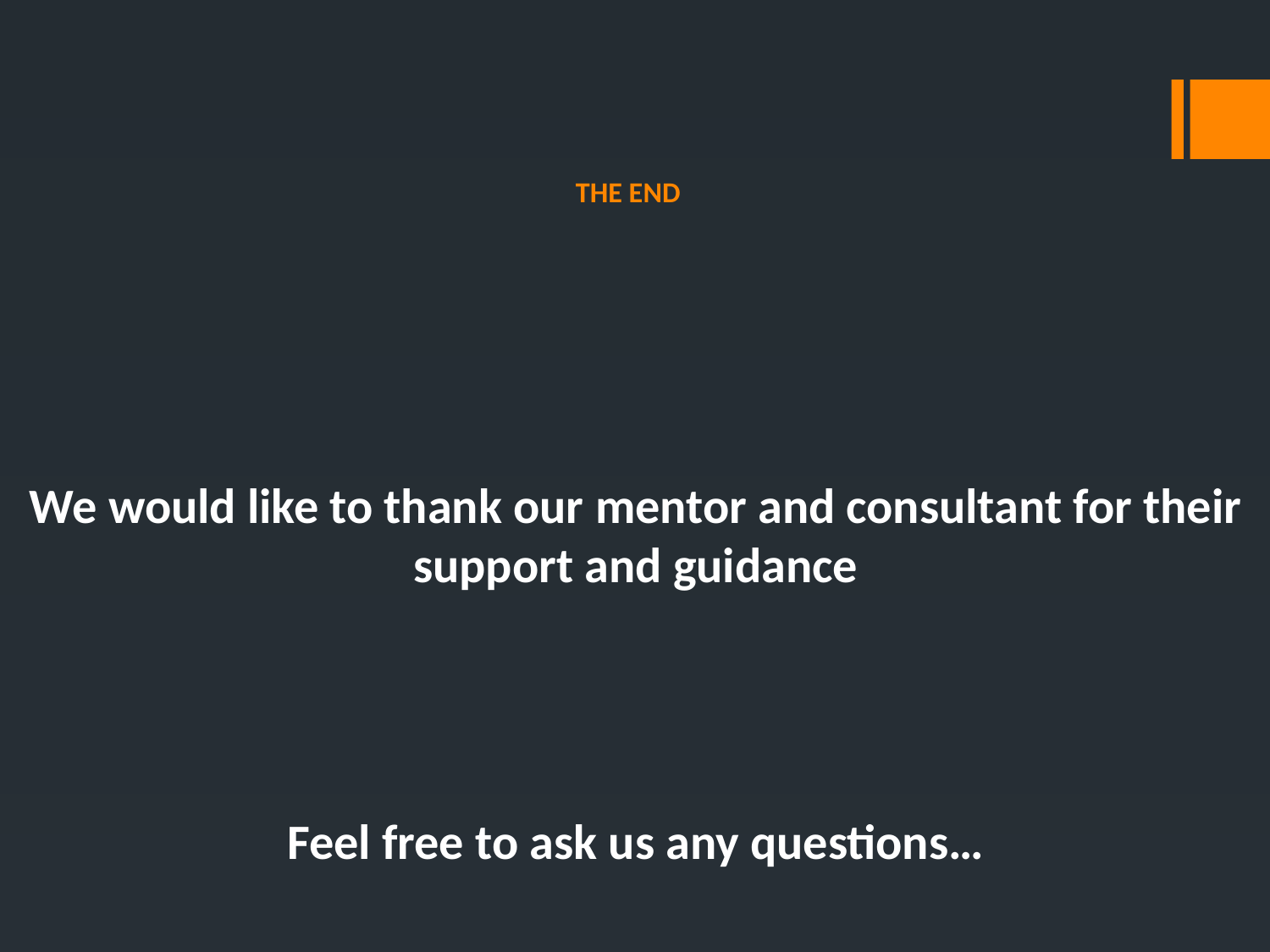

# THE END

We would like to thank our mentor and consultant for their support and guidance

Feel free to ask us any questions…